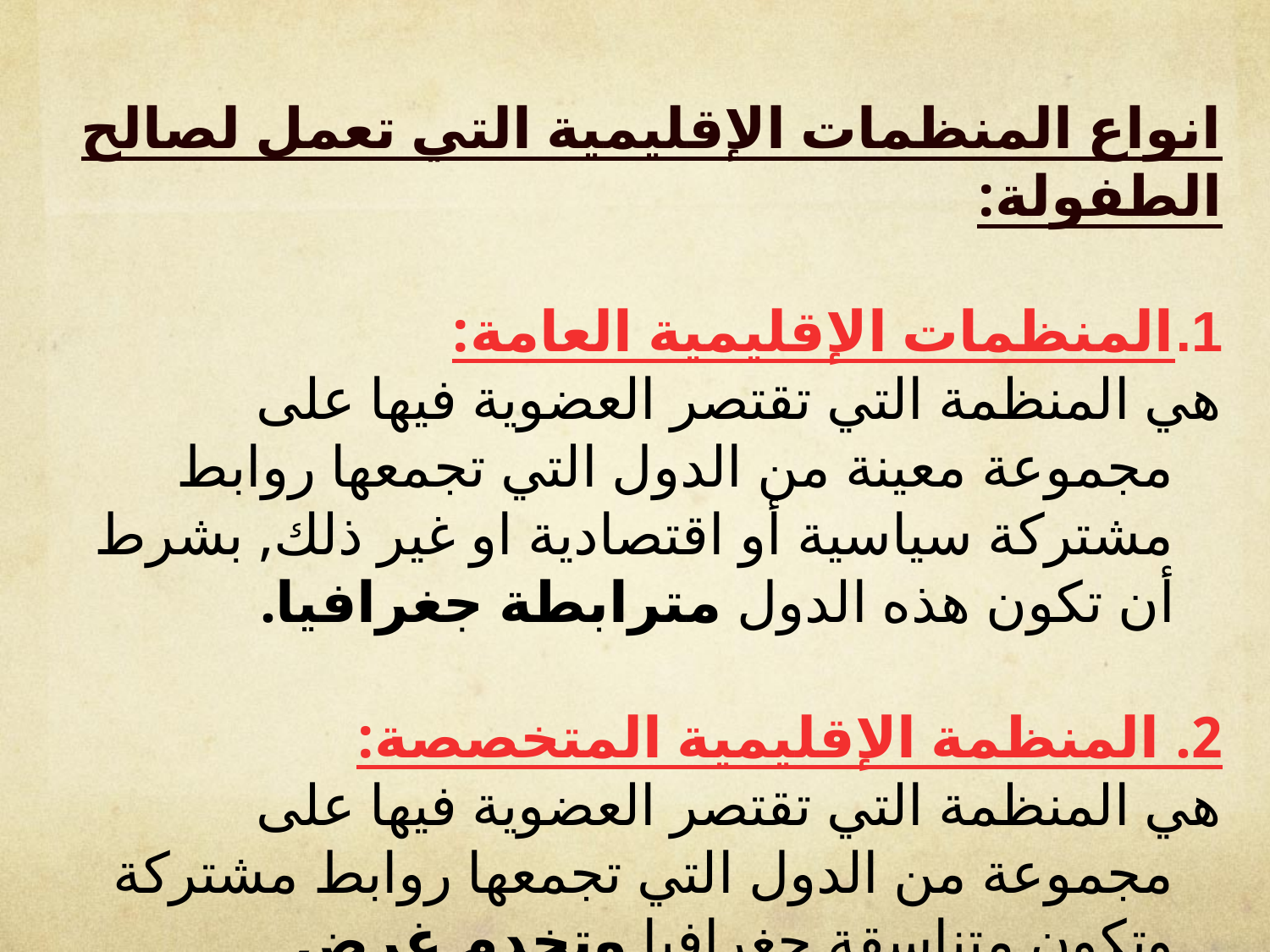

انواع المنظمات الإقليمية التي تعمل لصالح الطفولة:

المنظمات الإقليمية العامة:
هي المنظمة التي تقتصر العضوية فيها على مجموعة معينة من الدول التي تجمعها روابط مشتركة سياسية أو اقتصادية او غير ذلك, بشرط أن تكون هذه الدول مترابطة جغرافيا.

2. المنظمة الإقليمية المتخصصة:
هي المنظمة التي تقتصر العضوية فيها على مجموعة من الدول التي تجمعها روابط مشتركة وتكون متناسقة جغرافيا وتخدم غرض متخصص في مجال من المجالات الاقتصادية أو الصحية أو رعاية الطفولة.